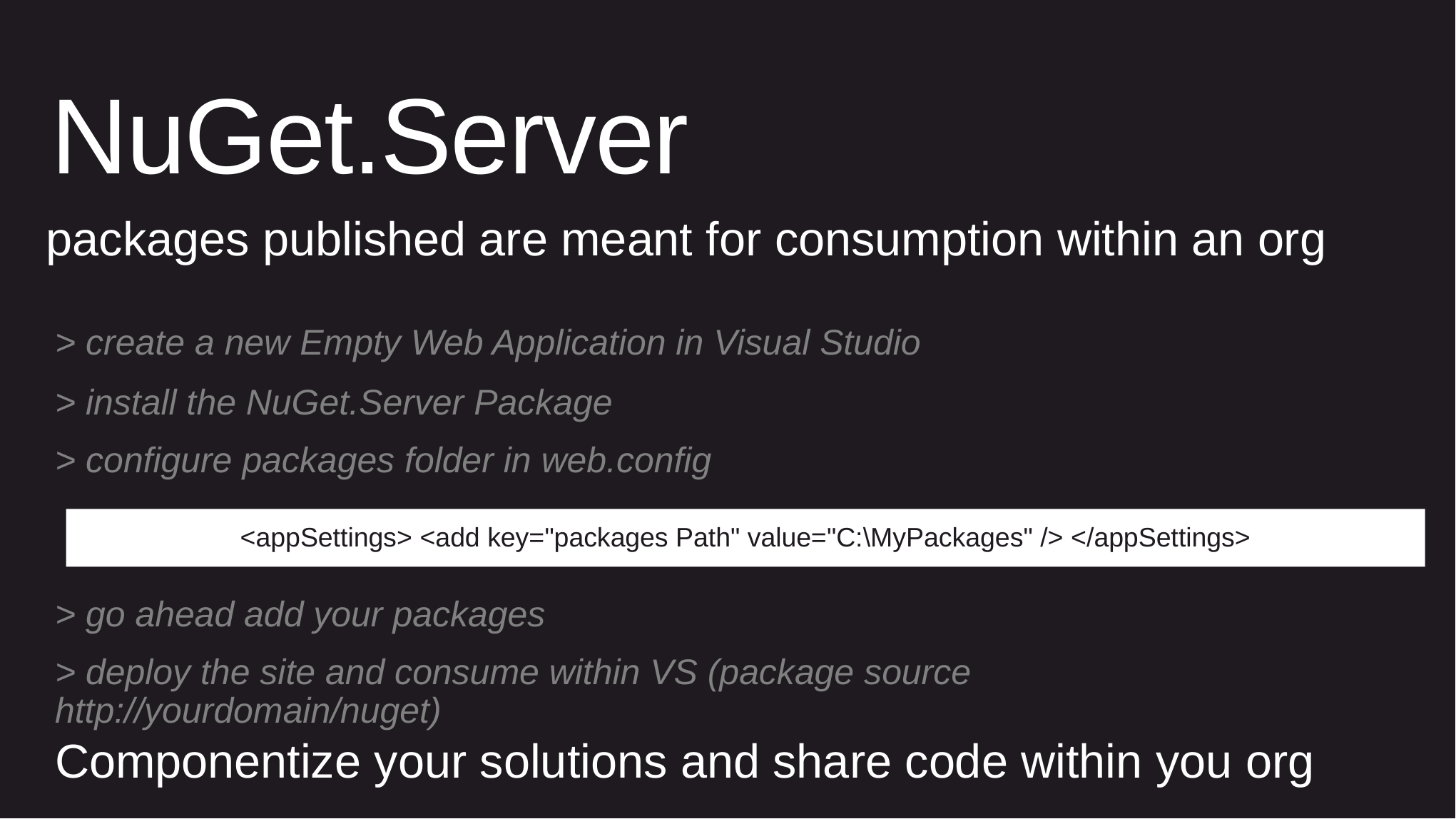

# NuGet.Server
packages published are meant for consumption within an org
> create a new Empty Web Application in Visual Studio

> install the NuGet.Server Package

> configure packages folder in web.config

> go ahead add your packages

> deploy the site and consume within VS (package source http://yourdomain/nuget)
<appSettings> <add key="packages Path" value="C:\MyPackages" /> </appSettings>
Componentize your solutions and share code within you org